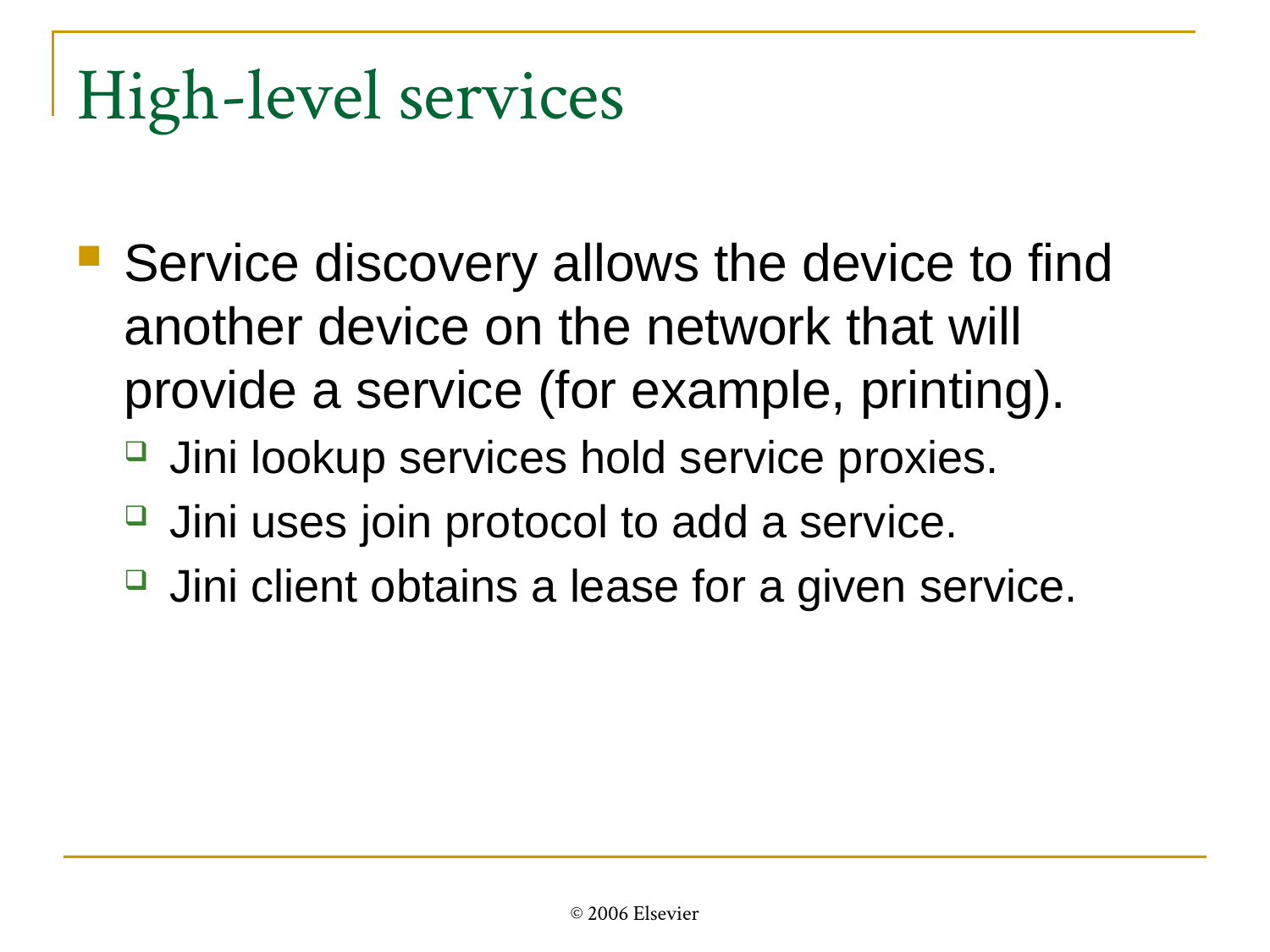

# High-level services
Service discovery allows the device to find another device on the network that will provide a service (for example, printing).
Jini lookup services hold service proxies.
Jini uses join protocol to add a service.
Jini client obtains a lease for a given service.

© 2006 Elsevier